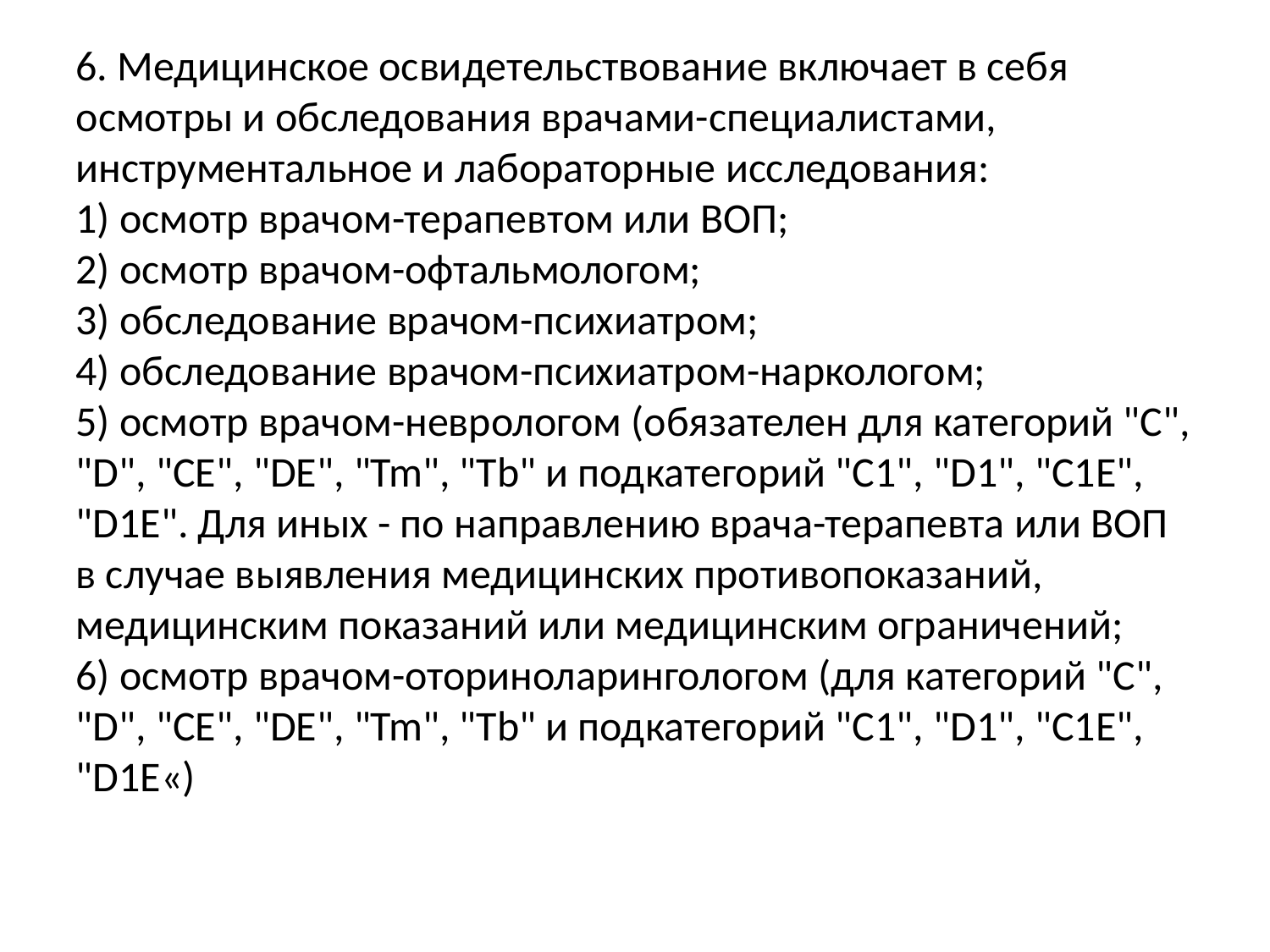

6. Медицинское освидетельствование включает в себя осмотры и обследования врачами-специалистами, инструментальное и лабораторные исследования:
1) осмотр врачом-терапевтом или ВОП;
2) осмотр врачом-офтальмологом;
3) обследование врачом-психиатром;
4) обследование врачом-психиатром-наркологом;
5) осмотр врачом-неврологом (обязателен для категорий "C", "D", "CE", "DE", "Tm", "Tb" и подкатегорий "C1", "D1", "C1E", "D1E". Для иных - по направлению врача-терапевта или ВОП в случае выявления медицинских противопоказаний, медицинским показаний или медицинским ограничений;
6) осмотр врачом-оториноларингологом (для категорий "C", "D", "CE", "DE", "Tm", "Tb" и подкатегорий "C1", "D1", "C1E", "D1E«)